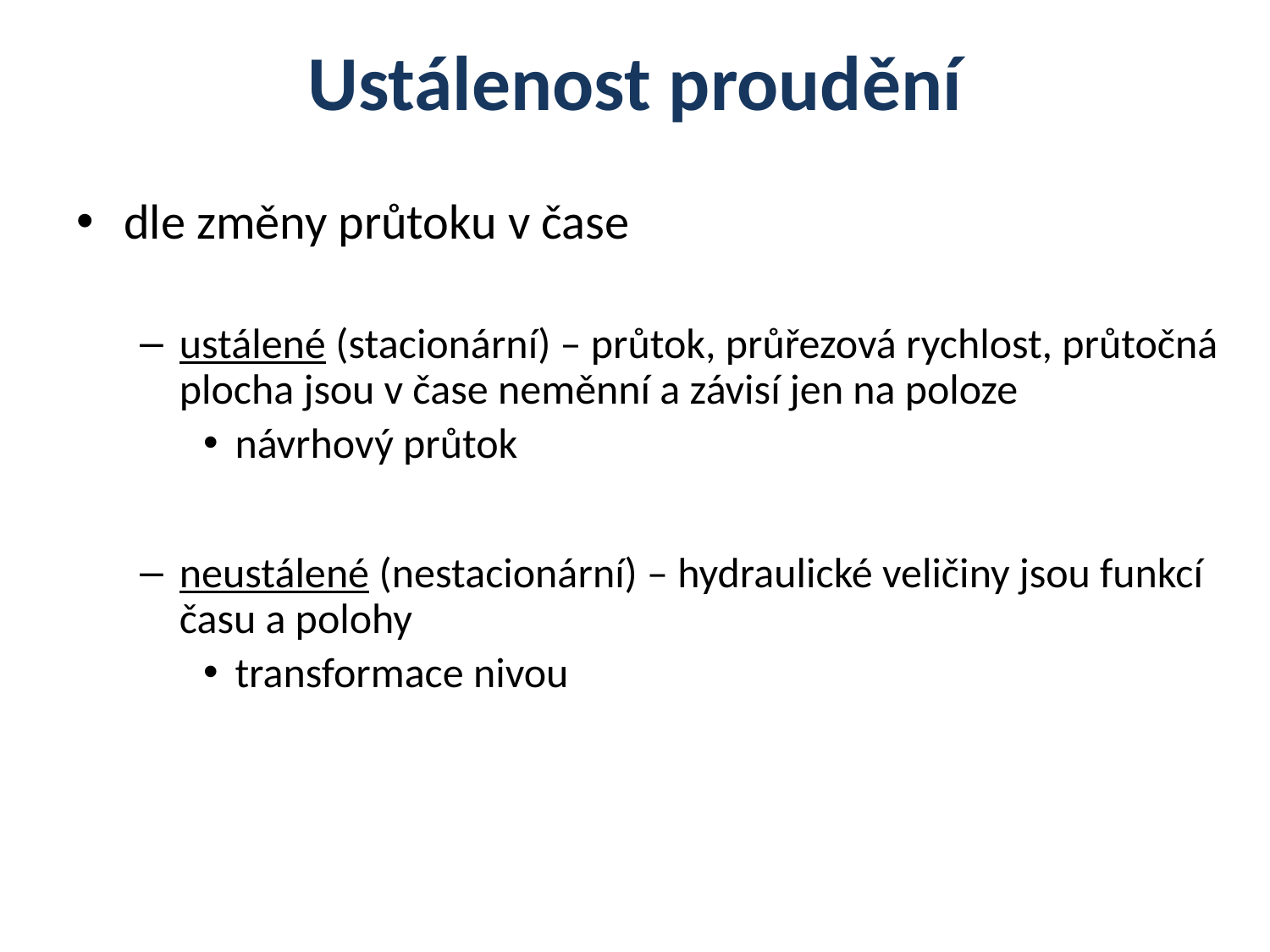

# Ustálenost proudění
dle změny průtoku v čase

ustálené (stacionární) – průtok, průřezová rychlost, průtočná plocha jsou v čase neměnní a závisí jen na poloze
návrhový průtok

neustálené (nestacionární) – hydraulické veličiny jsou funkcí času a polohy
transformace nivou